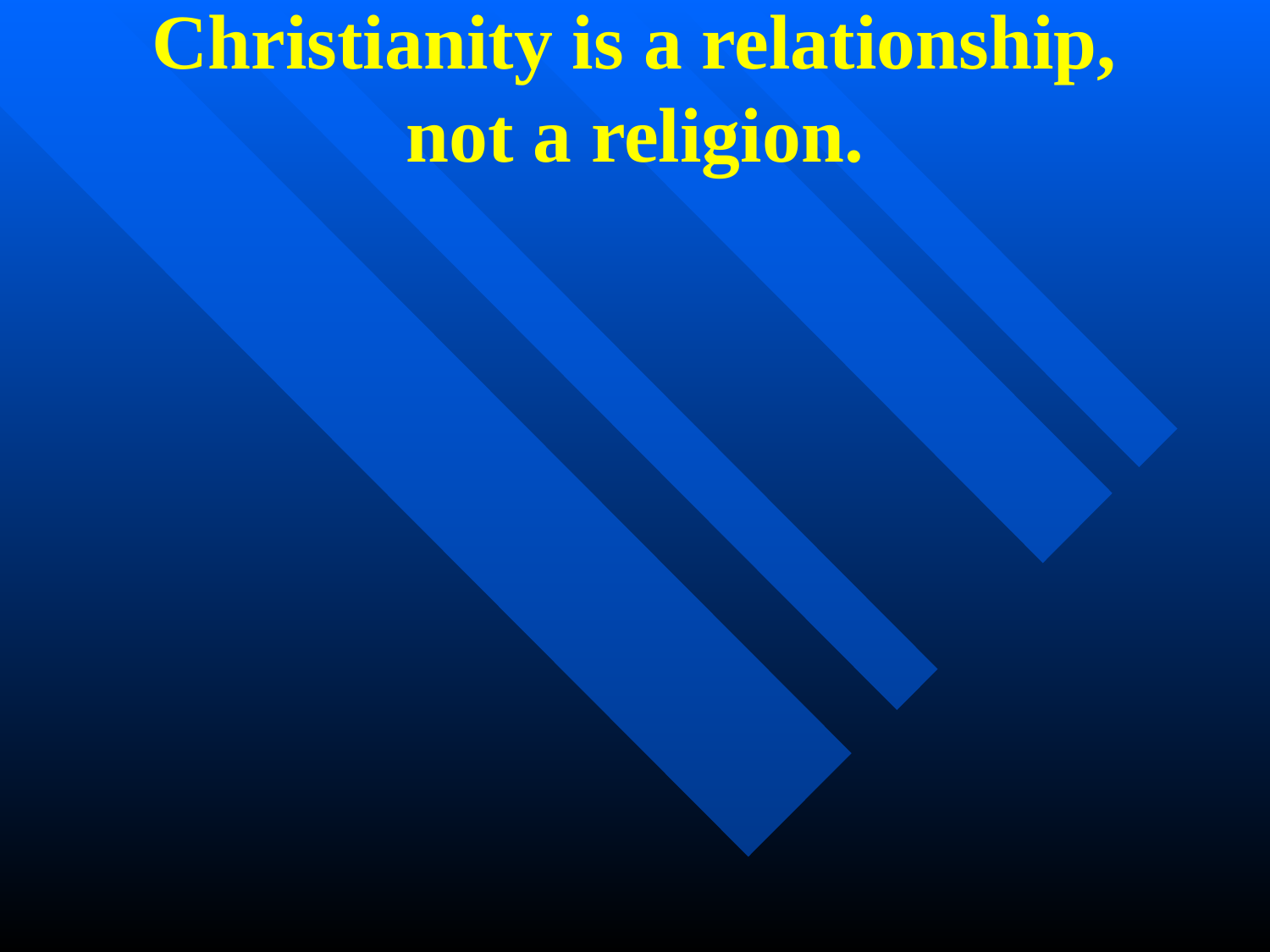

# Christianity is a relationship, not a religion.